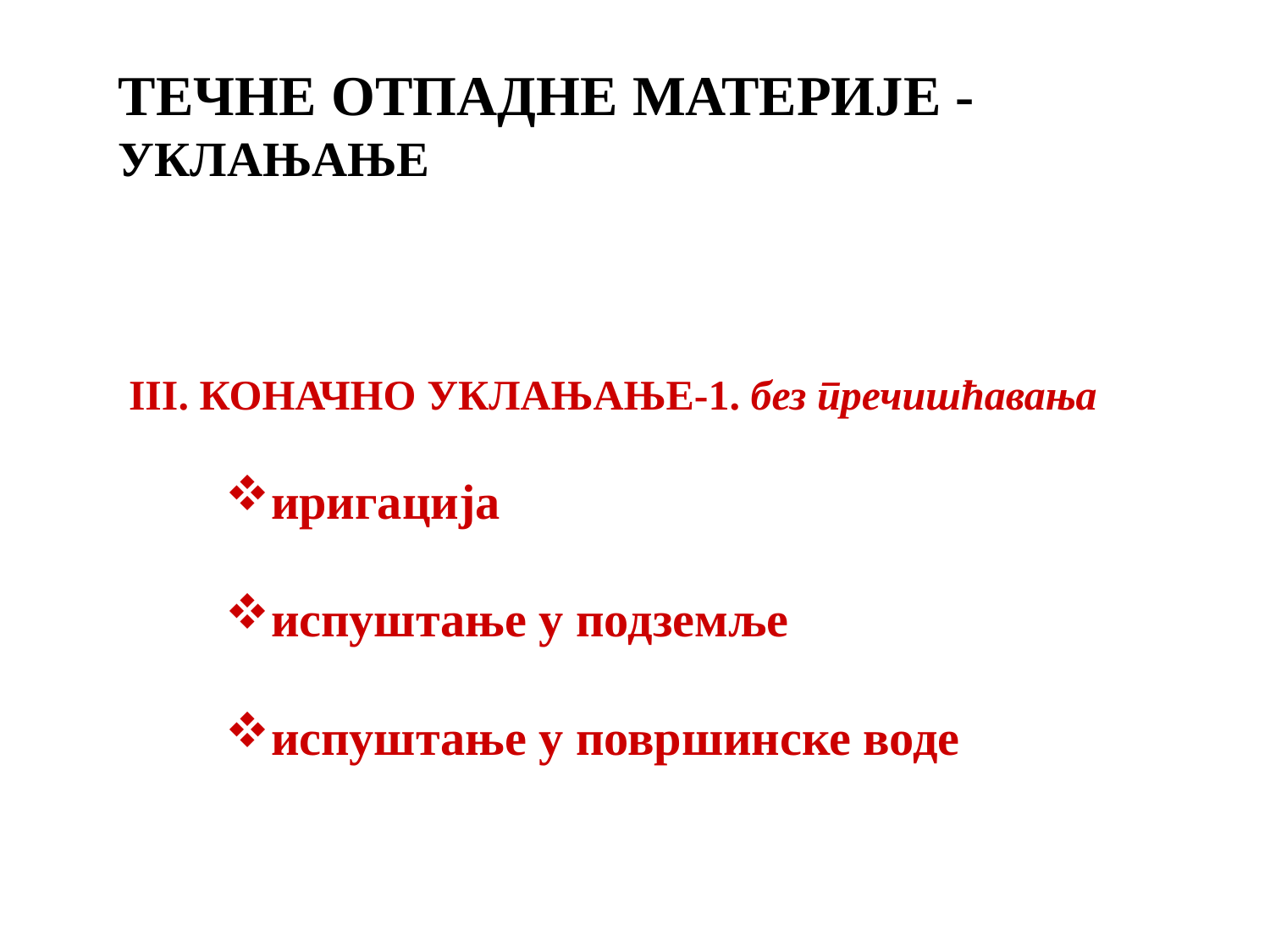

ТЕЧНЕ ОТПАДНЕ МАТЕРИЈЕ -
УКЛАЊАЊЕ
III. КОНАЧНО УКЛАЊАЊЕ-1. без пречишћавања

иригација

испуштање у подземље

испуштање у површинске воде